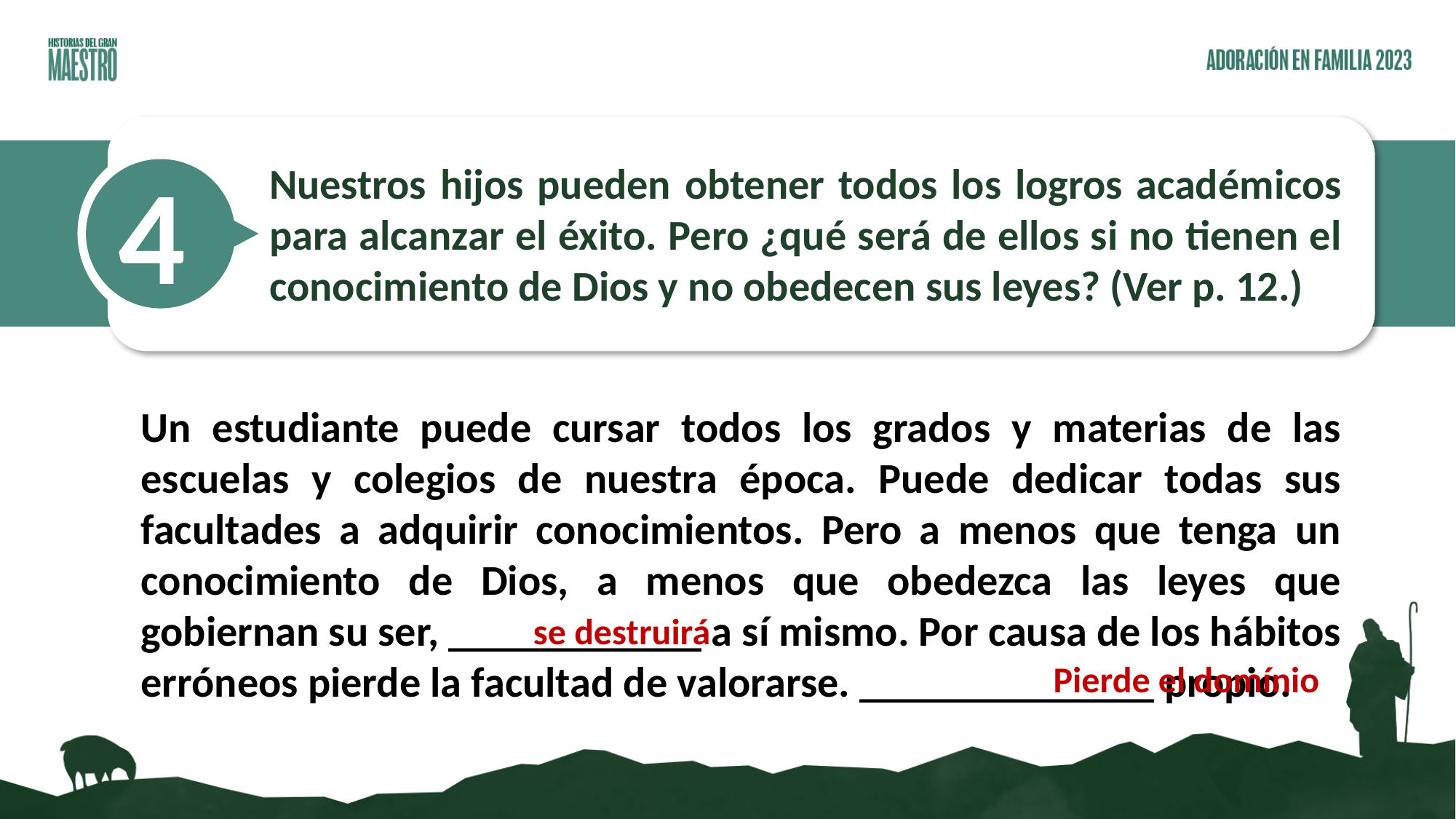

4
Nuestros hijos pueden obtener todos los logros académicos para alcanzar el éxito. Pero ¿qué será de ellos si no tienen el conocimiento de Dios y no obedecen sus leyes? (Ver p. 12.)
Un estudiante puede cursar todos los grados y materias de las escuelas y colegios de nuestra época. Puede dedicar todas sus facultades a adquirir conocimientos. Pero a menos que tenga un conocimiento de Dios, a menos que obedezca las leyes que gobiernan su ser, ____________ a sí mismo. Por causa de los hábitos erróneos pierde la facultad de valorarse. ______________ propio.
se destruirá
Pierde el domínio